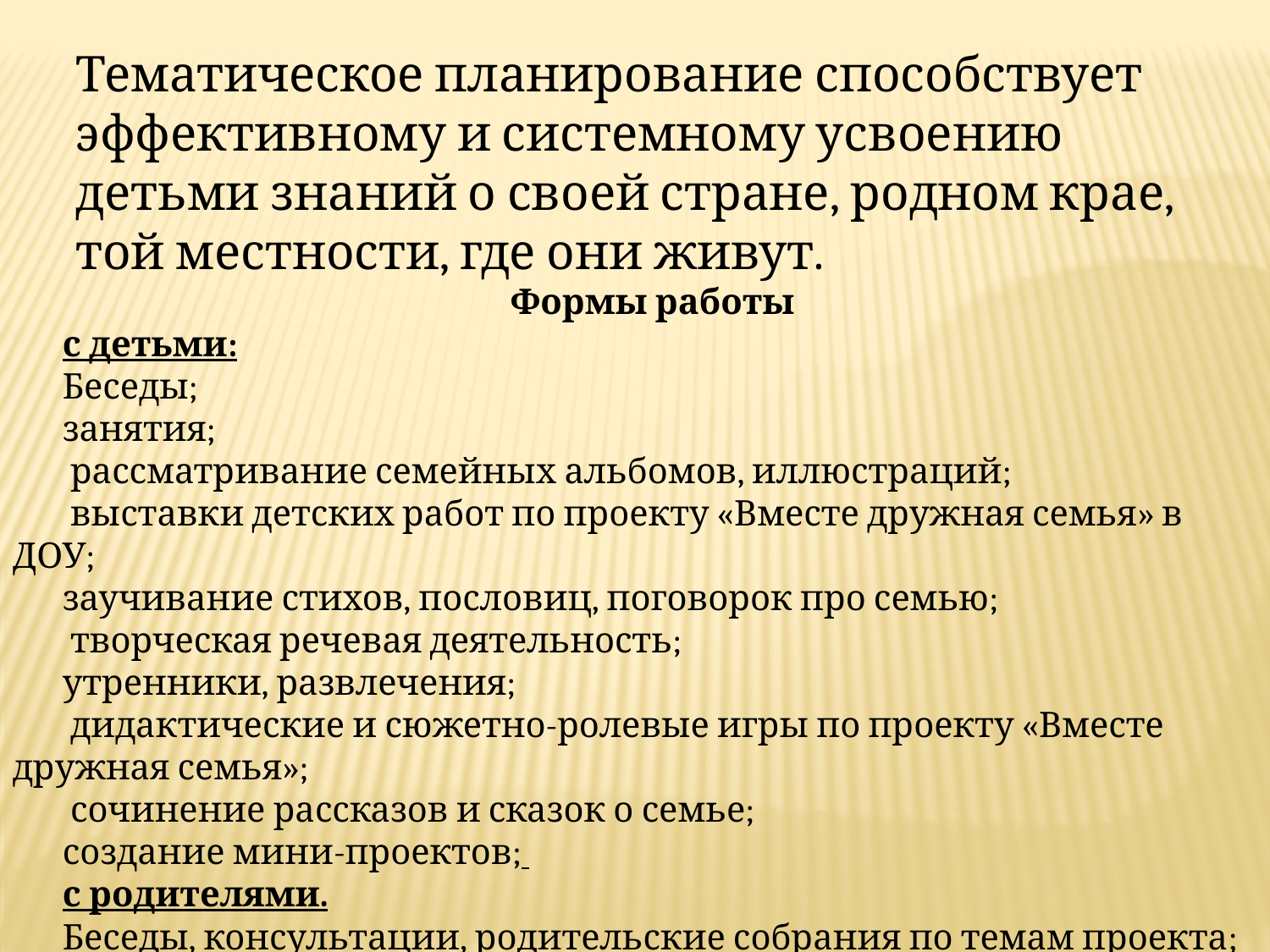

Тематическое планирование способствует эффективному и системному усвоению детьми знаний о своей стране, родном крае, той местности, где они живут.
Формы работы
с детьми:
Беседы;
занятия;
 рассматривание семейных альбомов, иллюстраций;
 выставки детских работ по проекту «Вместе дружная семья» в ДОУ;
заучивание стихов, пословиц, поговорок про семью;
 творческая речевая деятельность;
утренники, развлечения;
 дидактические и сюжетно-ролевые игры по проекту «Вместе дружная семья»;
 сочинение рассказов и сказок о семье;
создание мини-проектов;
с родителями.
Беседы, консультации, родительские собрания по темам проекта;